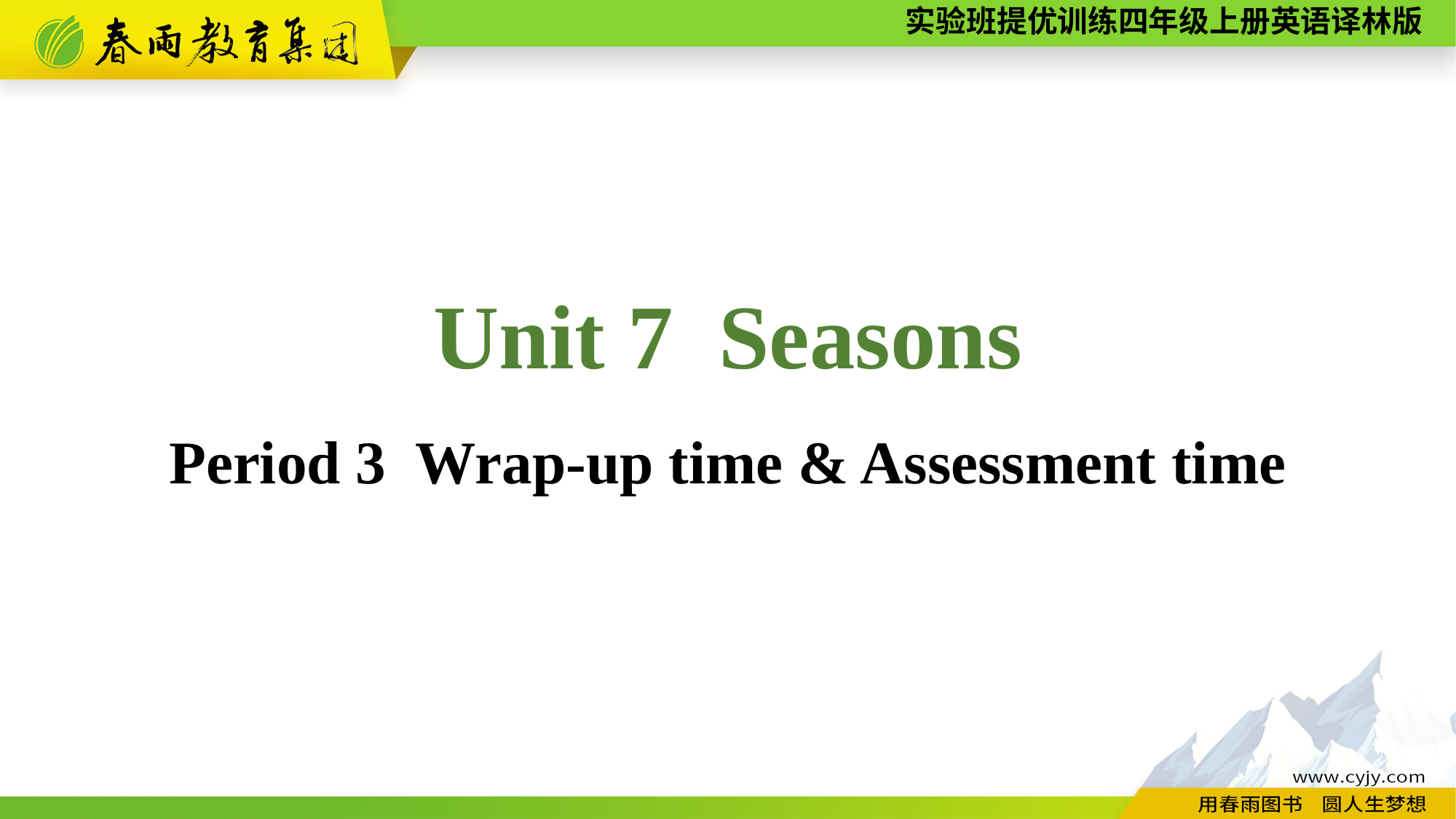

Unit 7  Seasons
Period 3  Wrap-up time & Assessment time